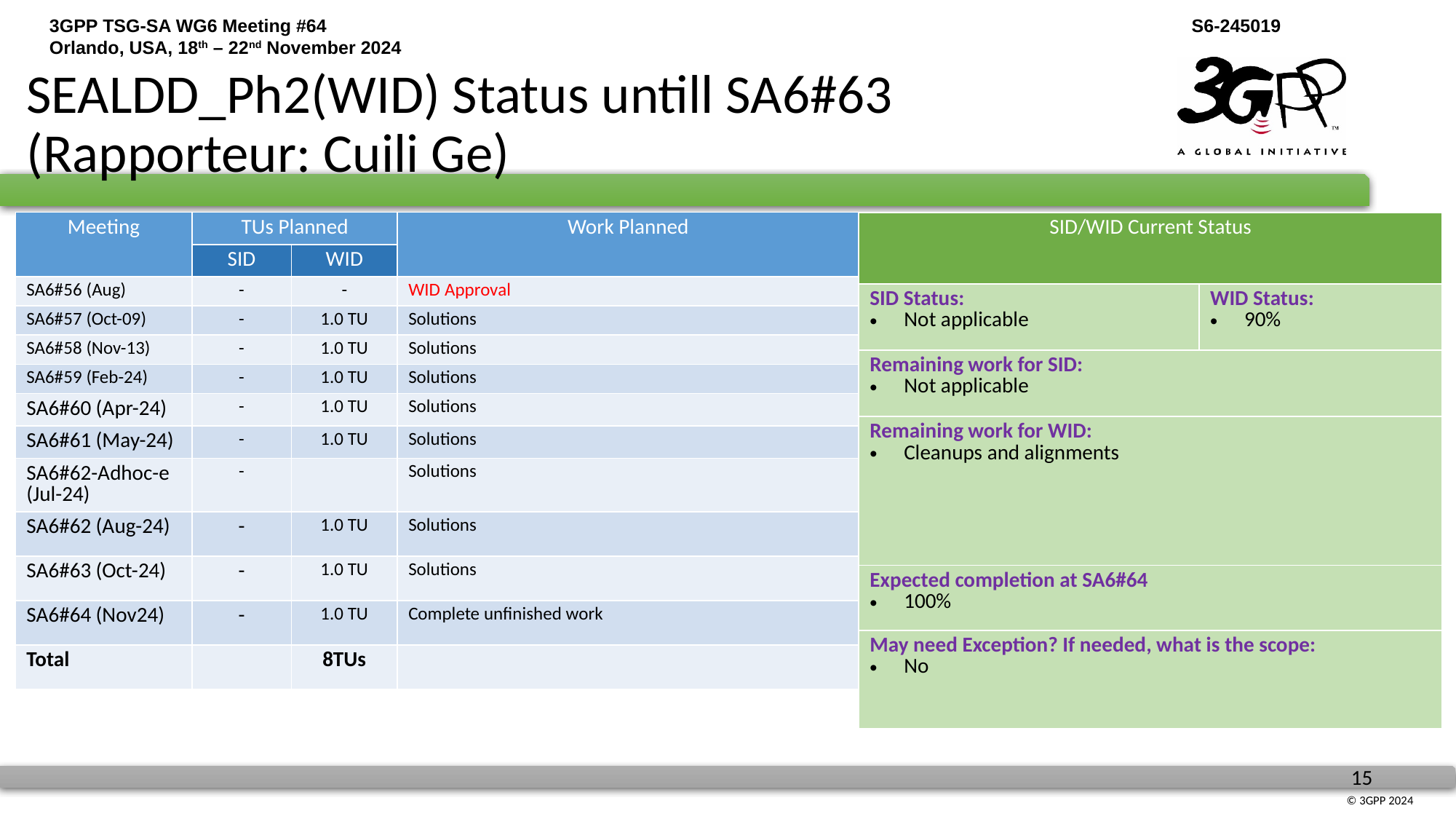

# SEALDD_Ph2(WID) Status untill SA6#63 (Rapporteur: Cuili Ge)
| Meeting | TUs Planned |  | Work Planned |
| --- | --- | --- | --- |
|  | SID | WID |  |
| SA6#56 (Aug) | - | - | WID Approval |
| SA6#57 (Oct-09) | - | 1.0 TU | Solutions |
| SA6#58 (Nov-13) | - | 1.0 TU | Solutions |
| SA6#59 (Feb-24) | - | 1.0 TU | Solutions |
| SA6#60 (Apr-24) | - | 1.0 TU | Solutions |
| SA6#61 (May-24) | - | 1.0 TU | Solutions |
| SA6#62-Adhoc-e (Jul-24) | - |  | Solutions |
| SA6#62 (Aug-24) | - | 1.0 TU | Solutions |
| SA6#63 (Oct-24) | - | 1.0 TU | Solutions |
| SA6#64 (Nov24) | - | 1.0 TU | Complete unfinished work |
| Total |  | 8TUs |  |
| SID/WID Current Status |  |
| --- | --- |
| SID Status: Not applicable | WID Status: 90% |
| Remaining work for SID: Not applicable |  |
| Remaining work for WID: Cleanups and alignments |  |
| Expected completion at SA6#64 100% |  |
| May need Exception? If needed, what is the scope: No |  |